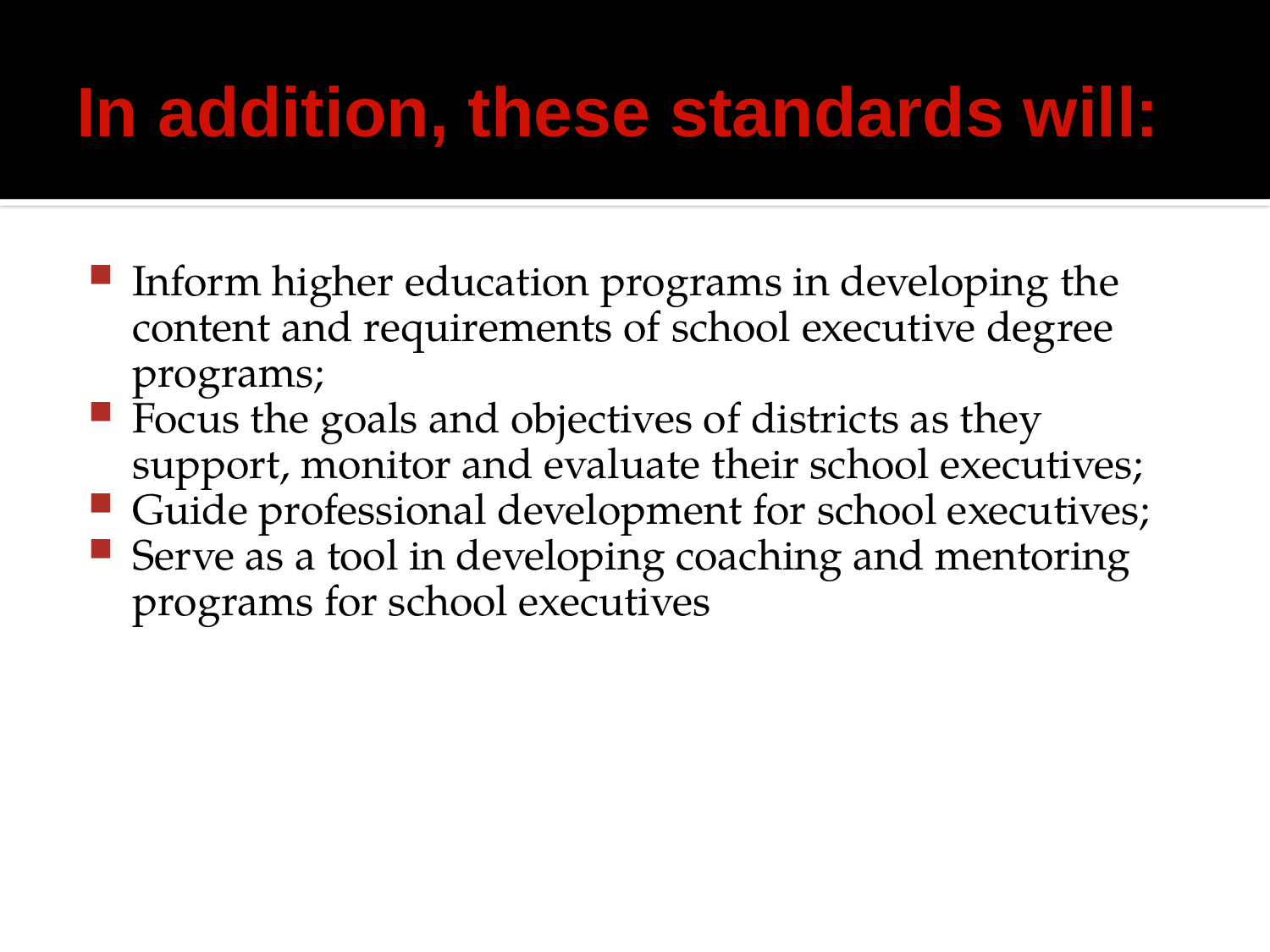

# In addition, these standards will:
Inform higher education programs in developing the content and requirements of school executive degree programs;
Focus the goals and objectives of districts as they support, monitor and evaluate their school executives;
Guide professional development for school executives;
Serve as a tool in developing coaching and mentoring programs for school executives